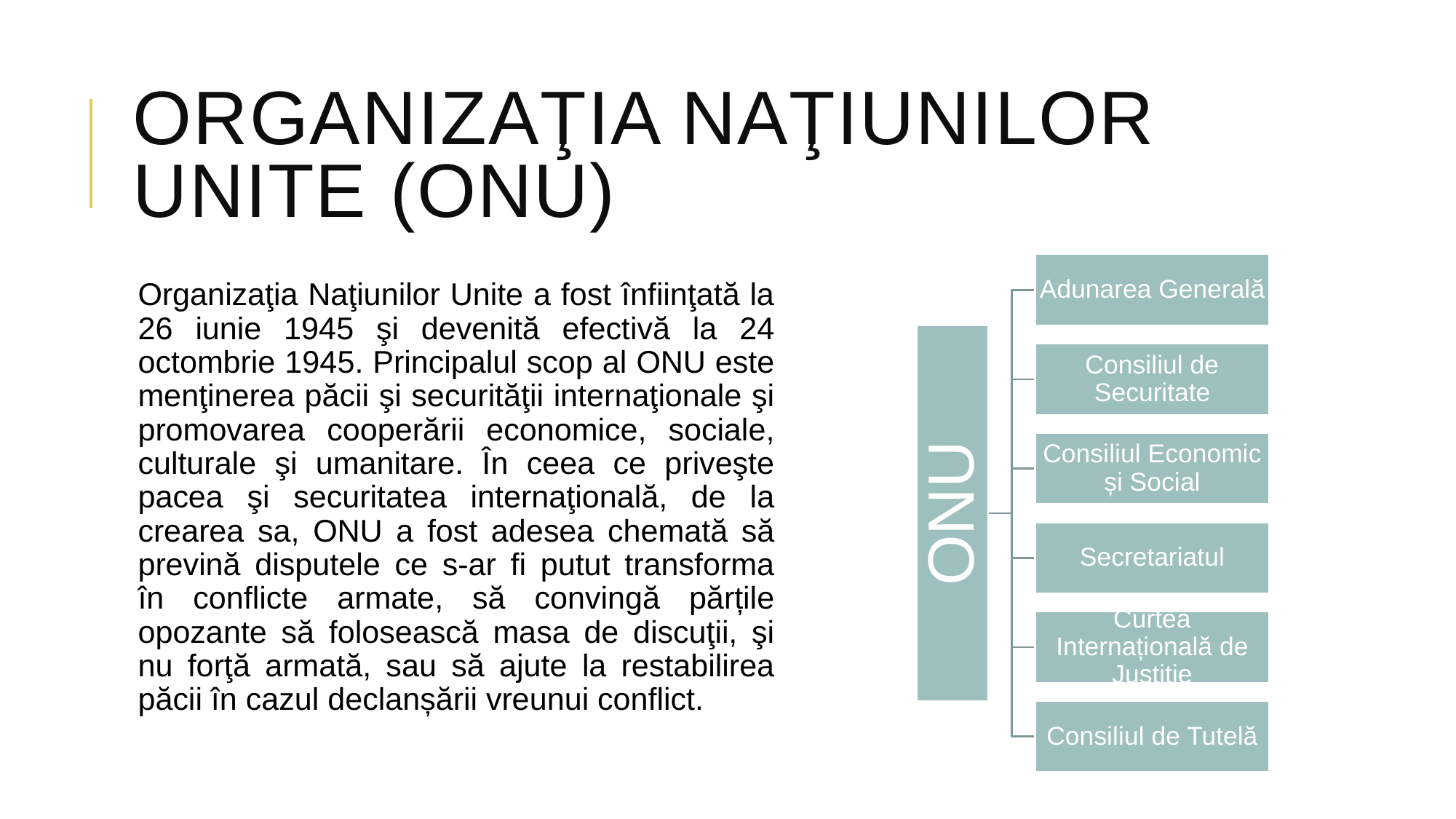

# Organizaţia Naţiunilor Unite (ONU)

ONU
Adunarea Generală
Consiliul de Securitate
Consiliul Economic și Social
Secretariatul
Curtea Internațională de Justiție
Consiliul de Tutelă
Organizaţia Naţiunilor Unite a fost înfiinţată la 26 iunie 1945 şi devenită efectivă la 24 octombrie 1945. Principalul scop al ONU este menţinerea păcii şi securităţii internaţionale şi promovarea cooperării economice, sociale, culturale şi umanitare. În ceea ce priveşte pacea şi securitatea internaţională, de la crearea sa, ONU a fost adesea chemată să prevină disputele ce s-ar fi putut transforma în conflicte armate, să convingă părțile opozante să folosească masa de discuţii, şi nu forţă armată, sau să ajute la restabilirea păcii în cazul declanșării vreunui conflict.